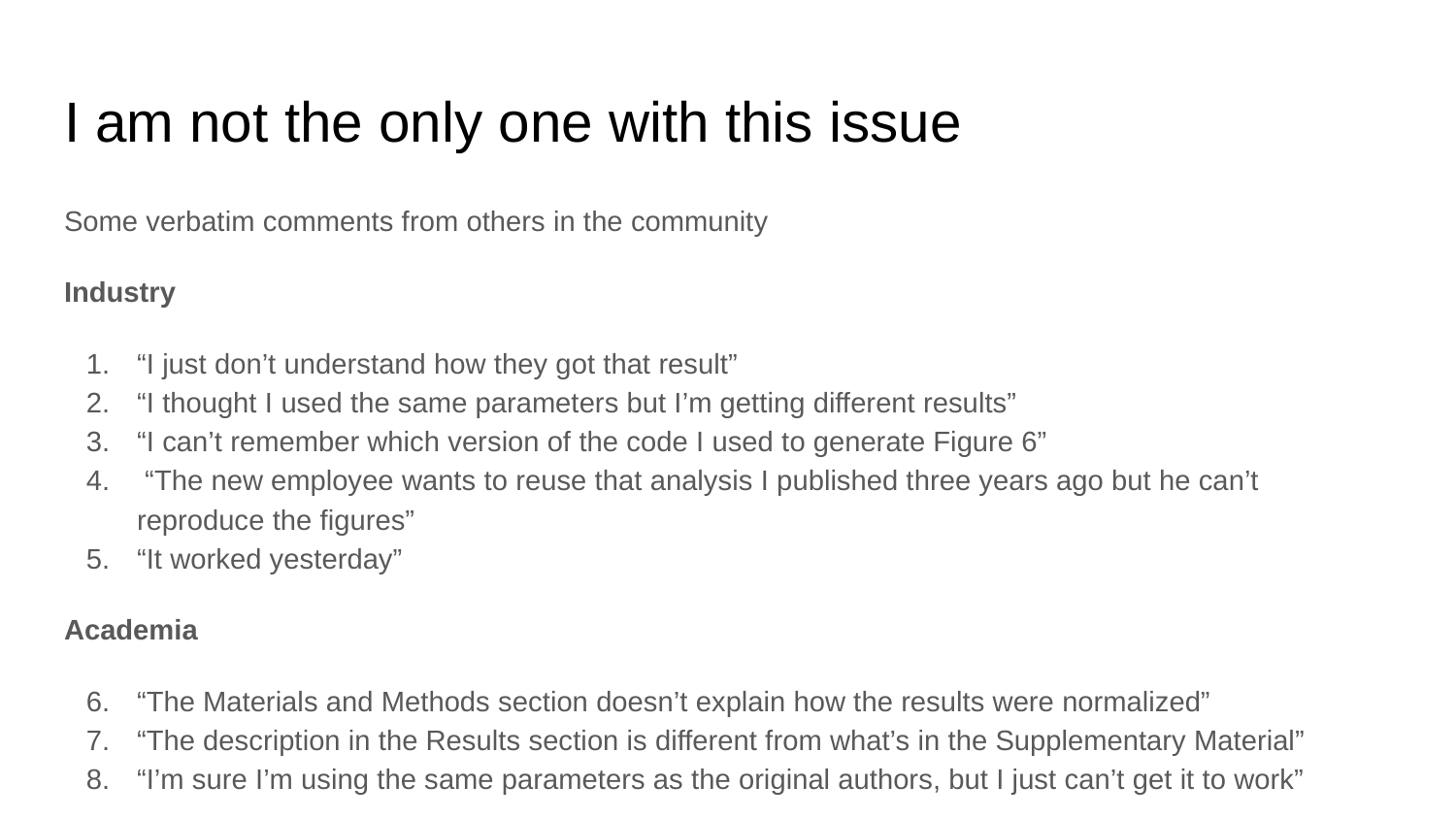

# I am not the only one with this issue
Some verbatim comments from others in the community
Industry
“I just don’t understand how they got that result”
“I thought I used the same parameters but I’m getting different results”
“I can’t remember which version of the code I used to generate Figure 6”
 “The new employee wants to reuse that analysis I published three years ago but he can’t reproduce the figures”
“It worked yesterday”
Academia
“The Materials and Methods section doesn’t explain how the results were normalized”
“The description in the Results section is different from what’s in the Supplementary Material”
“I’m sure I’m using the same parameters as the original authors, but I just can’t get it to work”